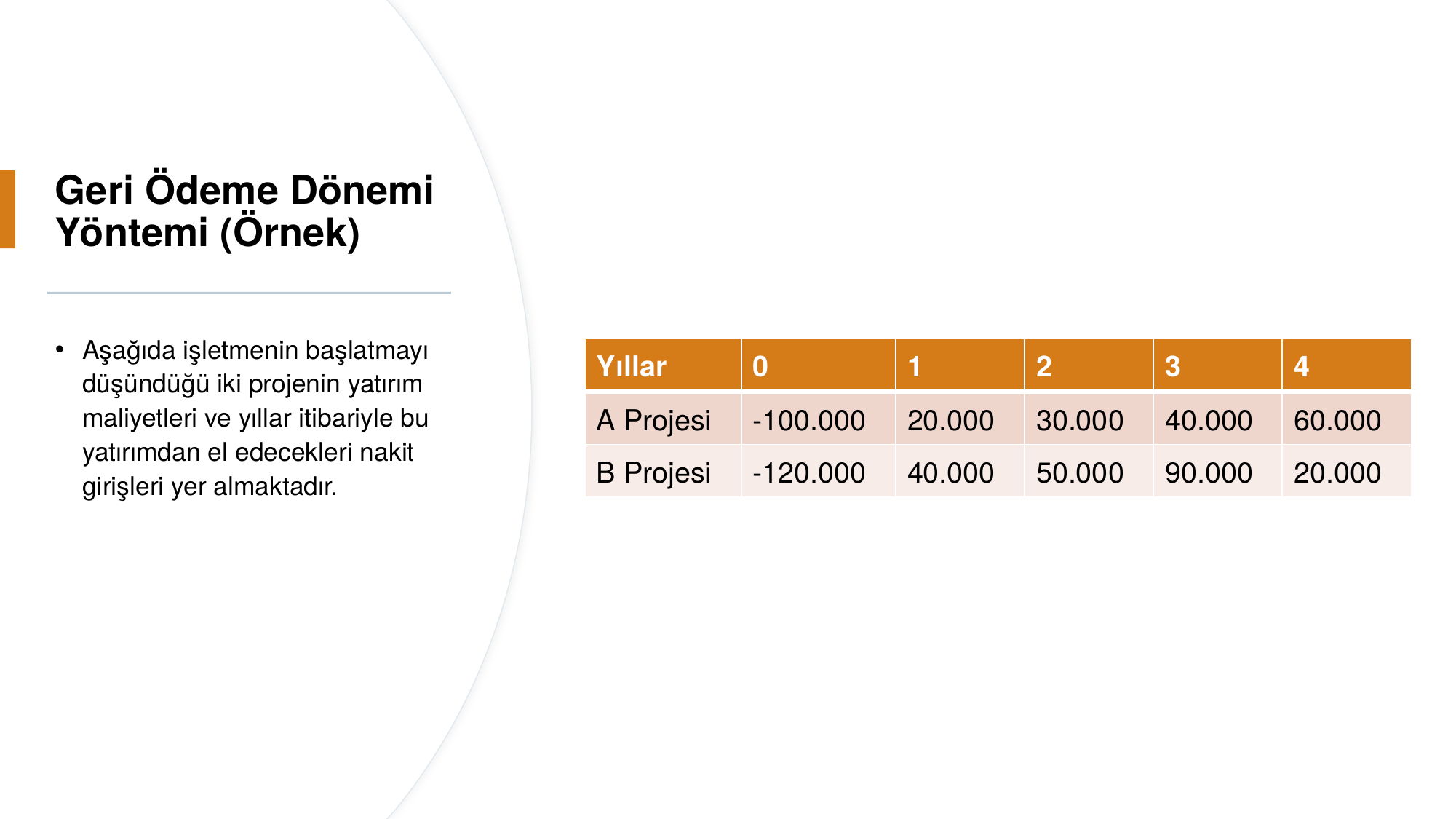

# Geri Ödeme Dönemi Yöntemi (Örnek)

Aşağıda işletmenin başlatmayı düşündüğü iki projenin yatırım maliyetleri ve yıllar itibariyle bu yatırımdan el edecekleri nakit girişleri yer almaktadır.

| Yıllar | 0 | 1 | 2 | 3 | 4 |
| --- | --- | --- | --- | --- | --- |
| A Projesi | -100.000 | 20.000 | 30.000 | 40.000 | 60.000 |
| B Projesi | -120.000 | 40.000 | 50.000 | 90.000 | 20.000 |